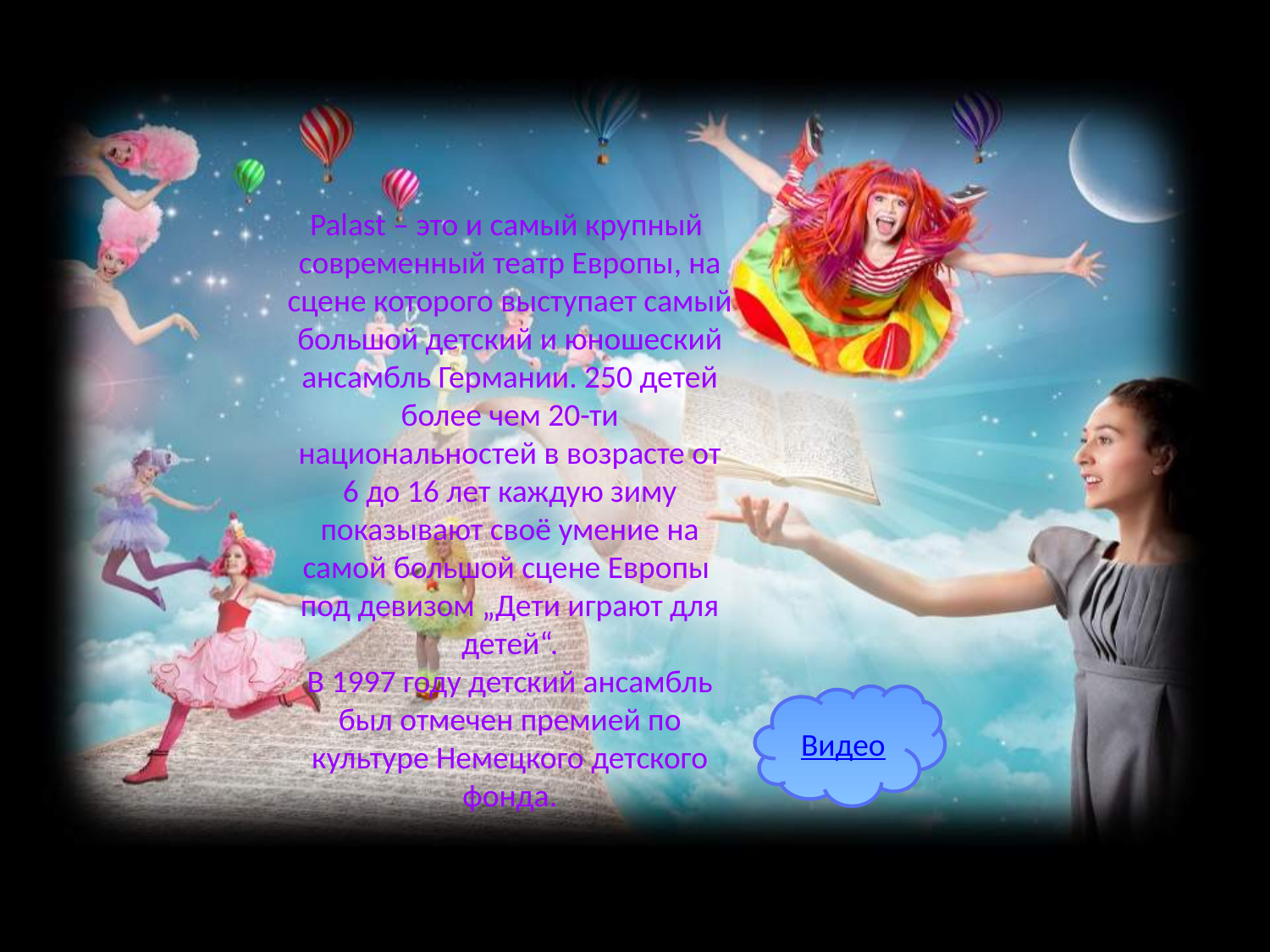

#
Palast – это и самый крупный  современный театр Европы, на сцене которого выступает самый большой детский и юношеский ансамбль Германии. 250 детей более чем 20-ти национальностей в возрасте от 6 до 16 лет каждую зиму показывают своё умение на самой большой сцене Европы  под девизом „Дети играют для детей“.
В 1997 году детский ансамбль был отмечен премией по культуре Немецкого детского фонда.
Видео